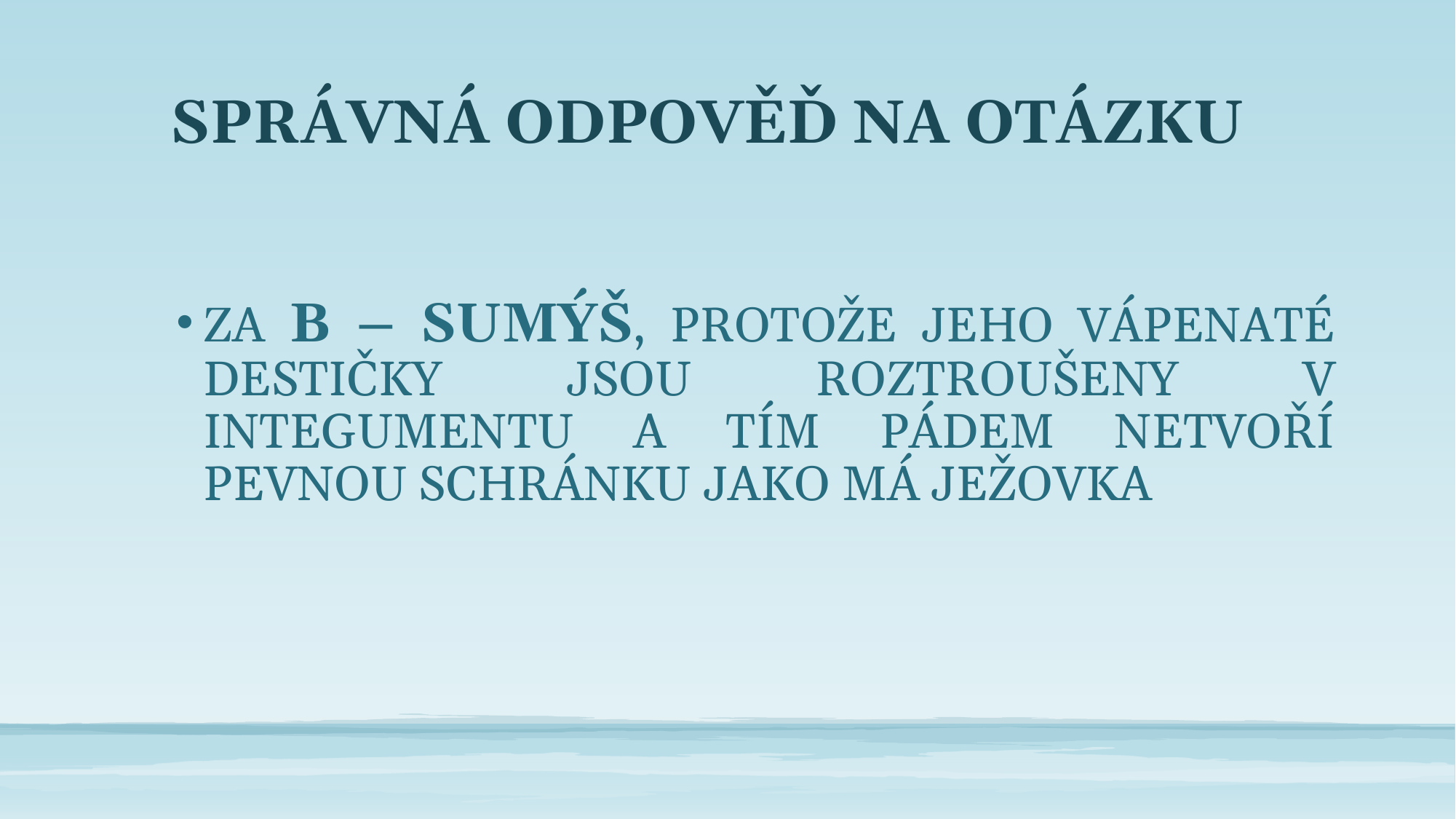

# SPRÁVNÁ ODPOVĚĎ NA OTÁZKU
ZA B – SUMÝŠ, PROTOŽE JEHO VÁPENATÉ DESTIČKY JSOU ROZTROUŠENY V INTEGUMENTU A TÍM PÁDEM NETVOŘÍ PEVNOU SCHRÁNKU JAKO MÁ JEŽOVKA